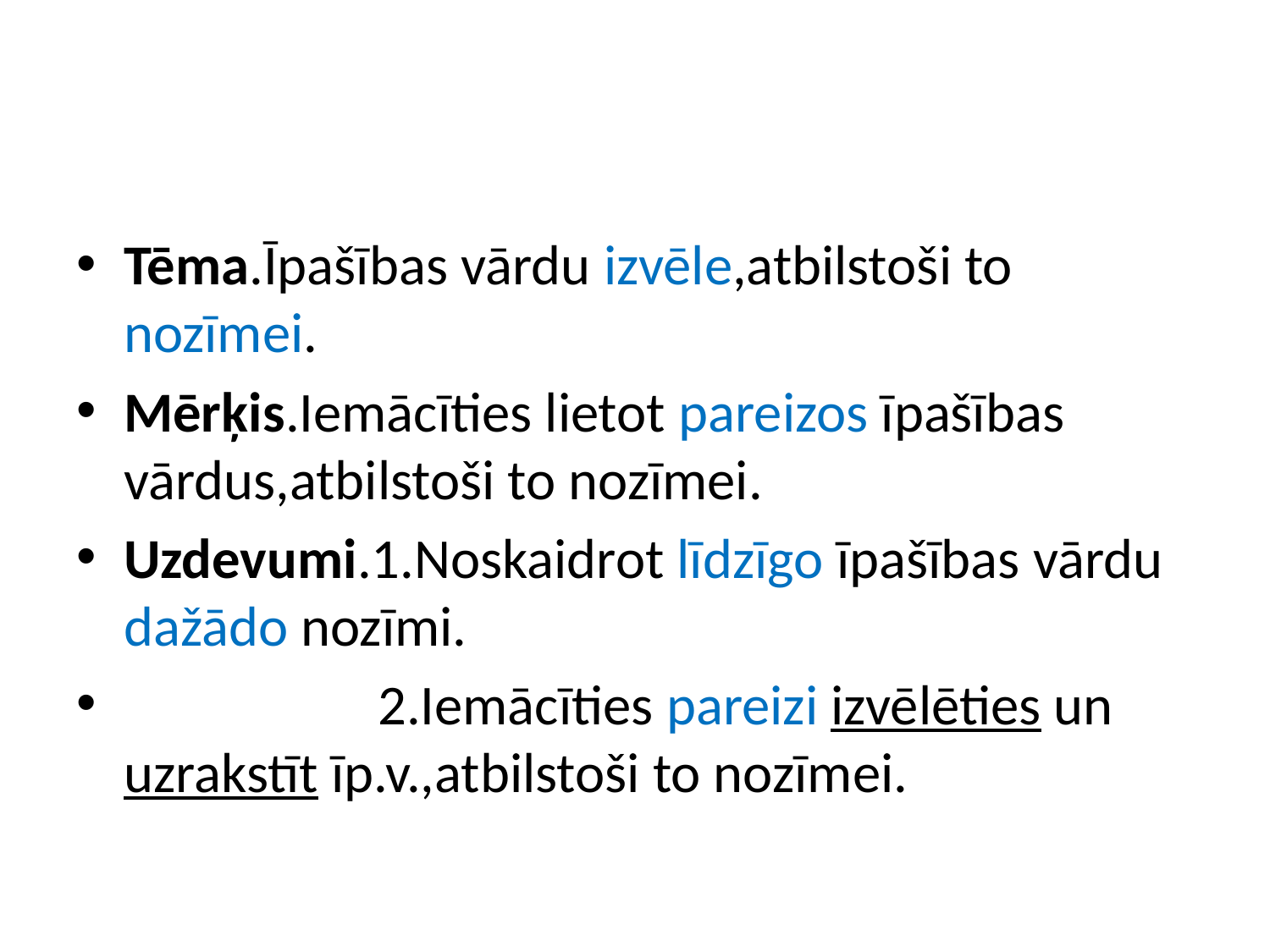

#
Tēma.Īpašības vārdu izvēle,atbilstoši to nozīmei.
Mērķis.Iemācīties lietot pareizos īpašības vārdus,atbilstoši to nozīmei.
Uzdevumi.1.Noskaidrot līdzīgo īpašības vārdu dažādo nozīmi.
                    2.Iemācīties pareizi izvēlēties un uzrakstīt īp.v.,atbilstoši to nozīmei.